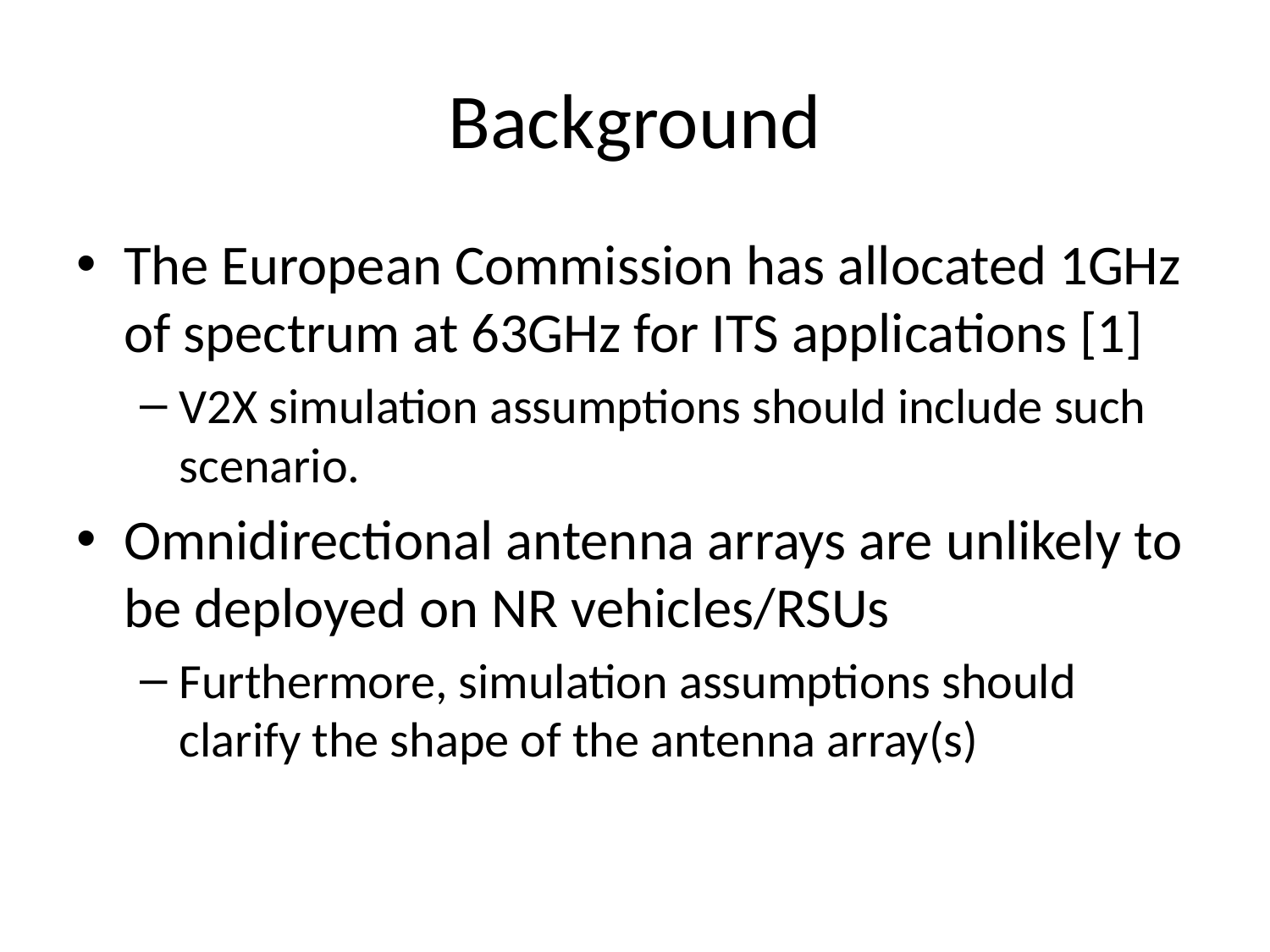

# Background
The European Commission has allocated 1GHz of spectrum at 63GHz for ITS applications [1]
V2X simulation assumptions should include such scenario.
Omnidirectional antenna arrays are unlikely to be deployed on NR vehicles/RSUs
Furthermore, simulation assumptions should clarify the shape of the antenna array(s)